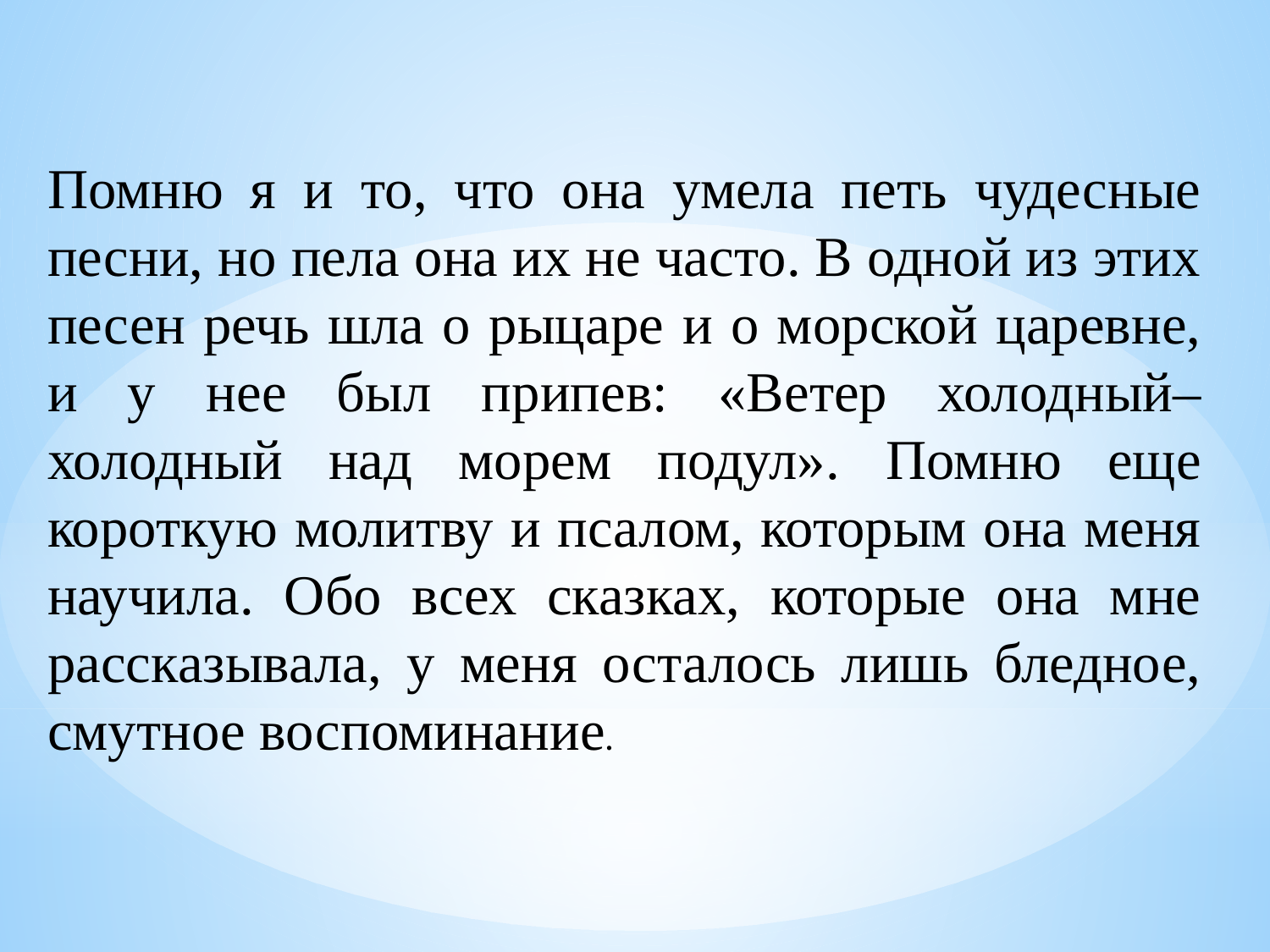

Помню я и то, что она умела петь чудесные песни, но пела она их не часто. В одной из этих песен речь шла о рыцаре и о морской царевне, и у нее был припев: «Ветер холодный–холодный над морем подул». Помню еще короткую молитву и псалом, которым она меня научила. Обо всех сказках, которые она мне рассказывала, у меня осталось лишь бледное, смутное воспоминание.